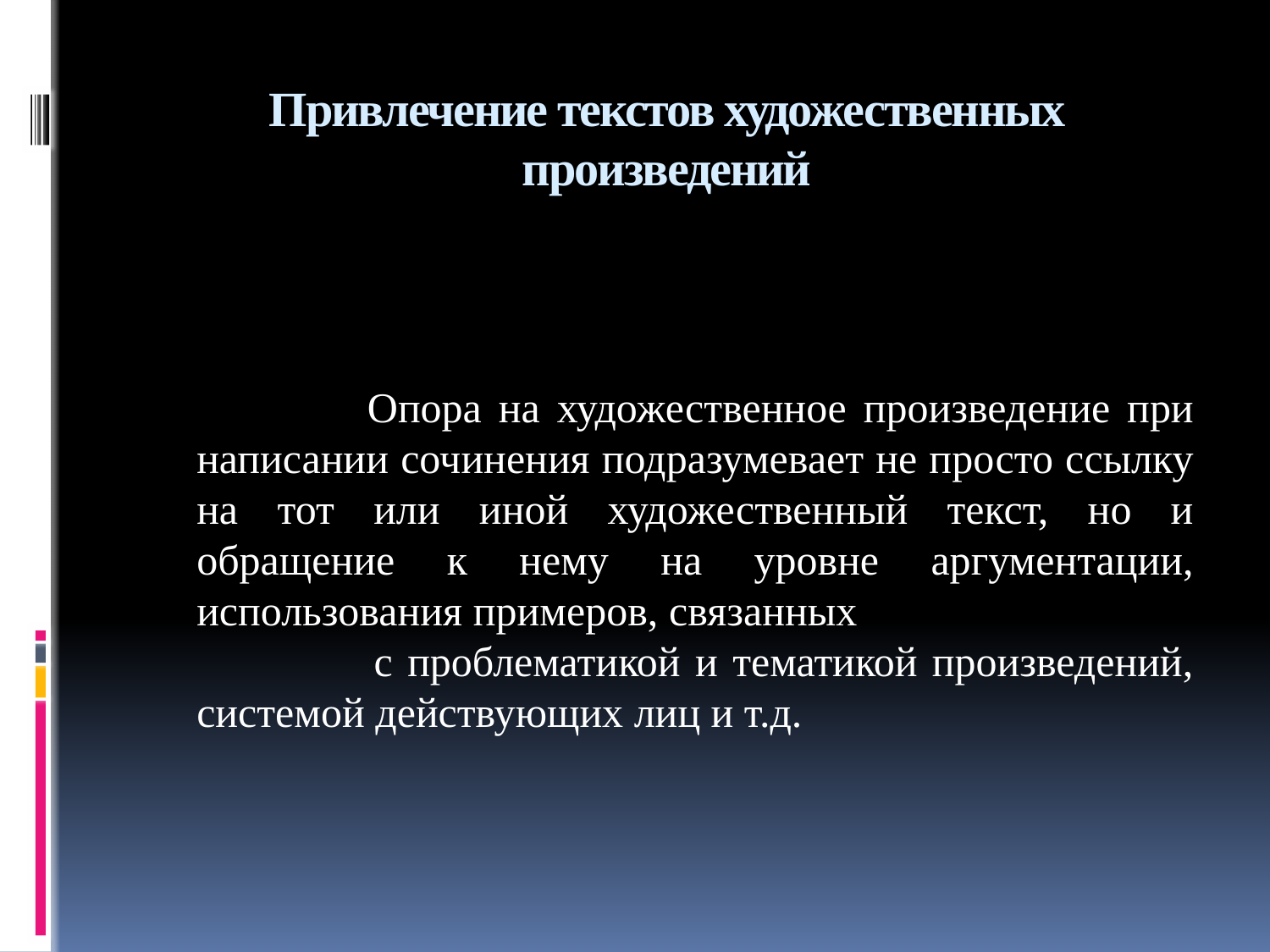

# Привлечение текстов художественных произведений

            Опора на художественное произведение при написании сочинения подразумевает не просто ссылку на тот или иной художественный текст, но и обращение к нему на уровне аргументации, использования примеров, связанных                                            с проблематикой и тематикой произведений, системой действующих лиц и т.д.